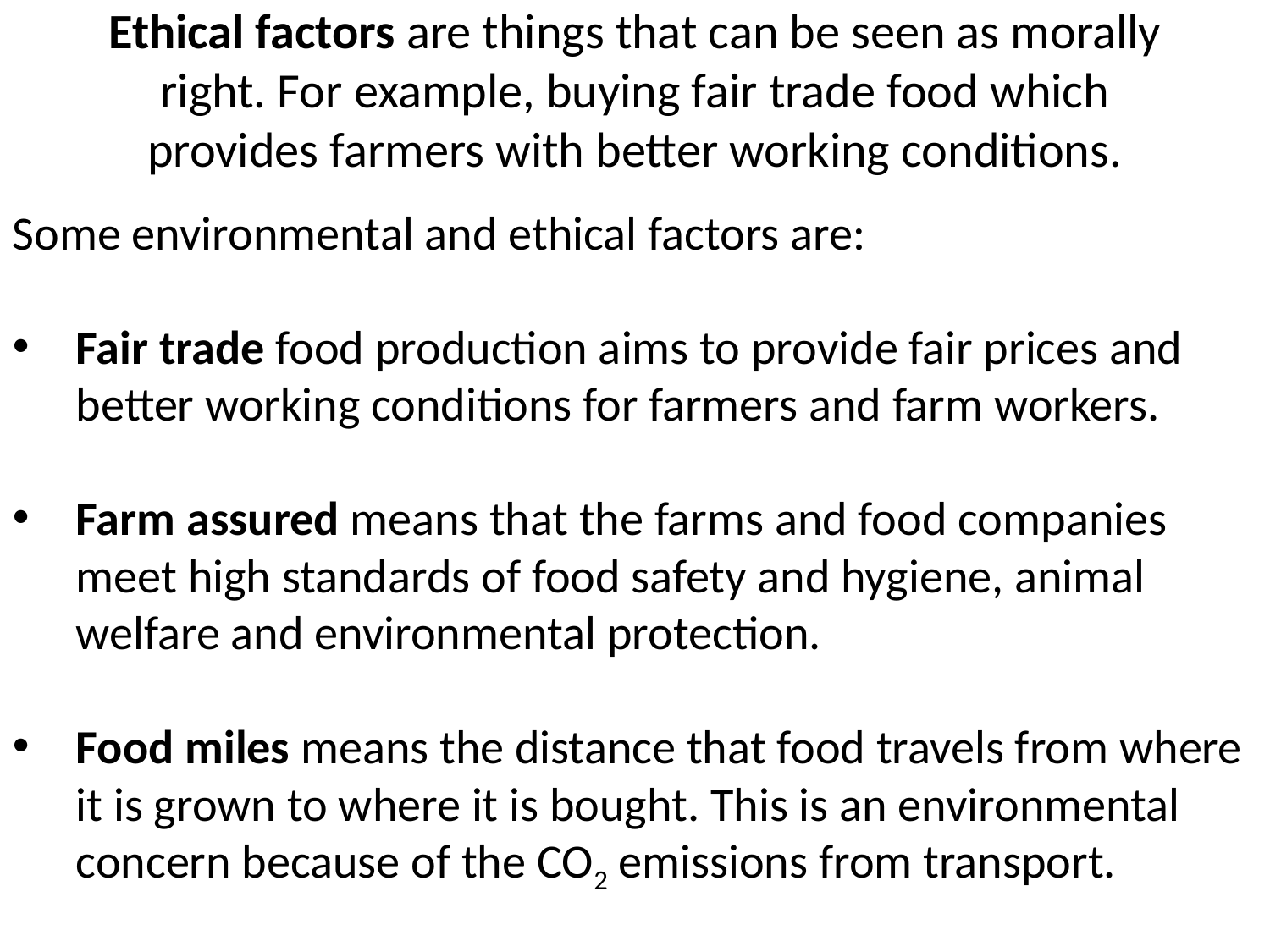

# Ethical factors are things that can be seen as morally right. For example, buying fair trade food which provides farmers with better working conditions.
Some environmental and ethical factors are:

Fair trade food production aims to provide fair prices and better working conditions for farmers and farm workers.

Farm assured means that the farms and food companies meet high standards of food safety and hygiene, animal welfare and environmental protection.

Food miles means the distance that food travels from where it is grown to where it is bought. This is an environmental concern because of the CO2 emissions from transport.